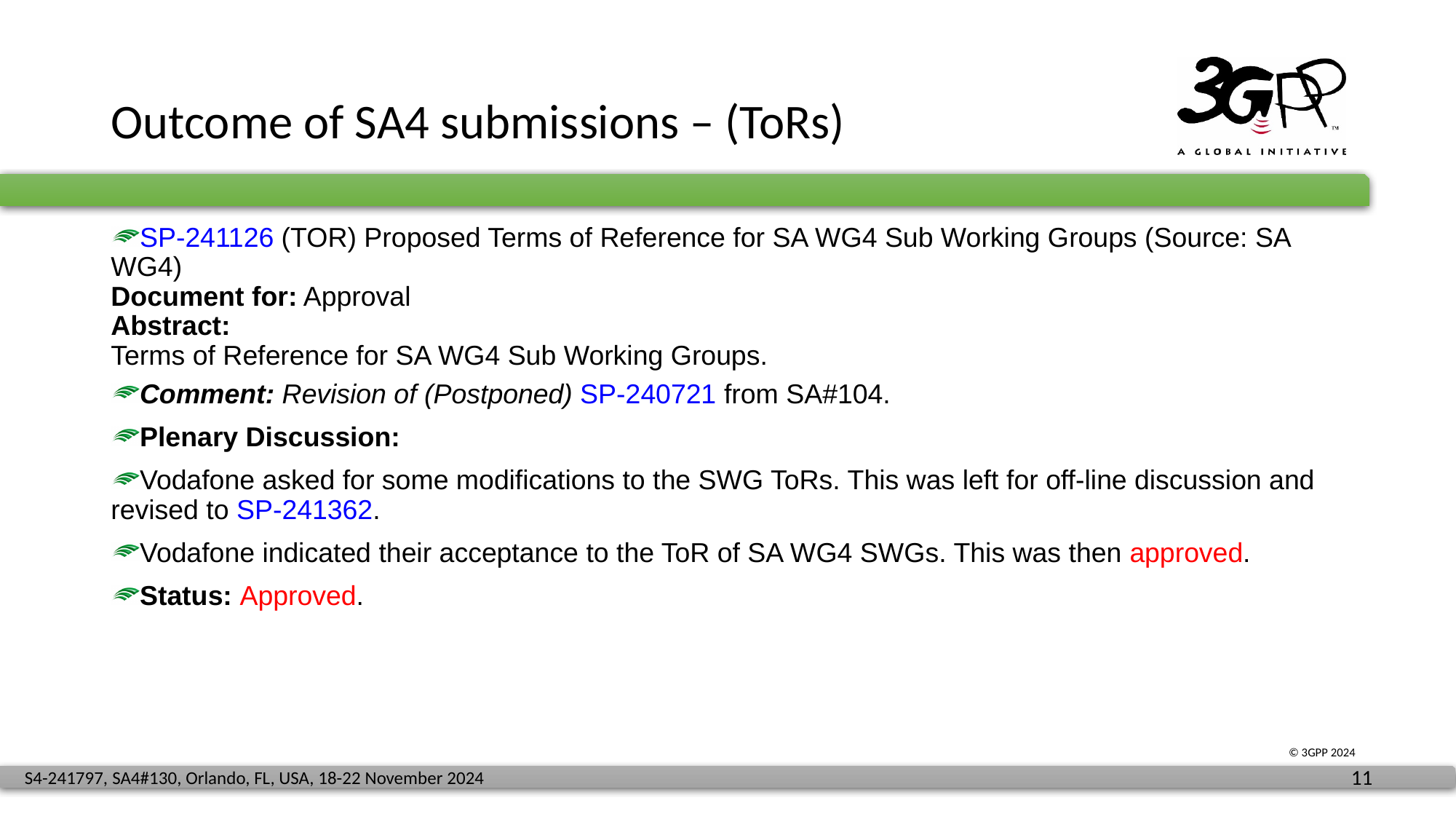

# Outcome of SA4 submissions – (ToRs)
SP-241126 (TOR) Proposed Terms of Reference for SA WG4 Sub Working Groups (Source: SA WG4)
Document for: Approval
Abstract:
Terms of Reference for SA WG4 Sub Working Groups.
Comment: Revision of (Postponed) SP-240721 from SA#104.
Plenary Discussion:
Vodafone asked for some modifications to the SWG ToRs. This was left for off-line discussion and revised to SP-241362.
Vodafone indicated their acceptance to the ToR of SA WG4 SWGs. This was then approved.
Status: Approved.